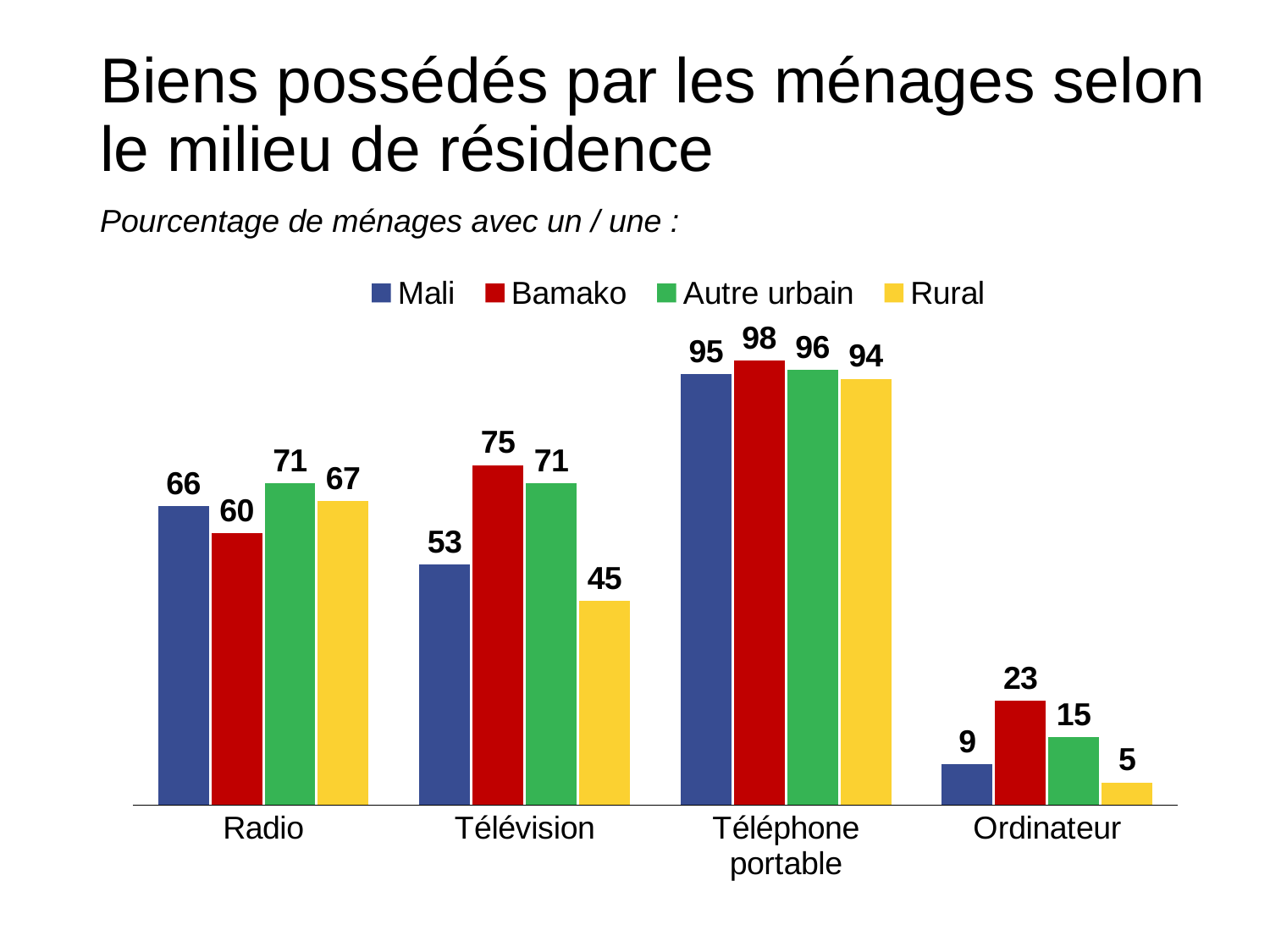

# Biens possédés par les ménages selon le milieu de résidence
Pourcentage de ménages avec un / une :

### Chart

| Category | Mali | Bamako | Autre urbain | Rural |
|---|---|---|---|---|
| Radio | 66.0 | 60.0 | 71.0 | 67.0 |
| Télévision | 53.0 | 75.0 | 71.0 | 45.0 |
| Téléphone portable | 95.0 | 98.0 | 96.0 | 94.0 |
| Ordinateur | 9.0 | 23.0 | 15.0 | 5.0 |